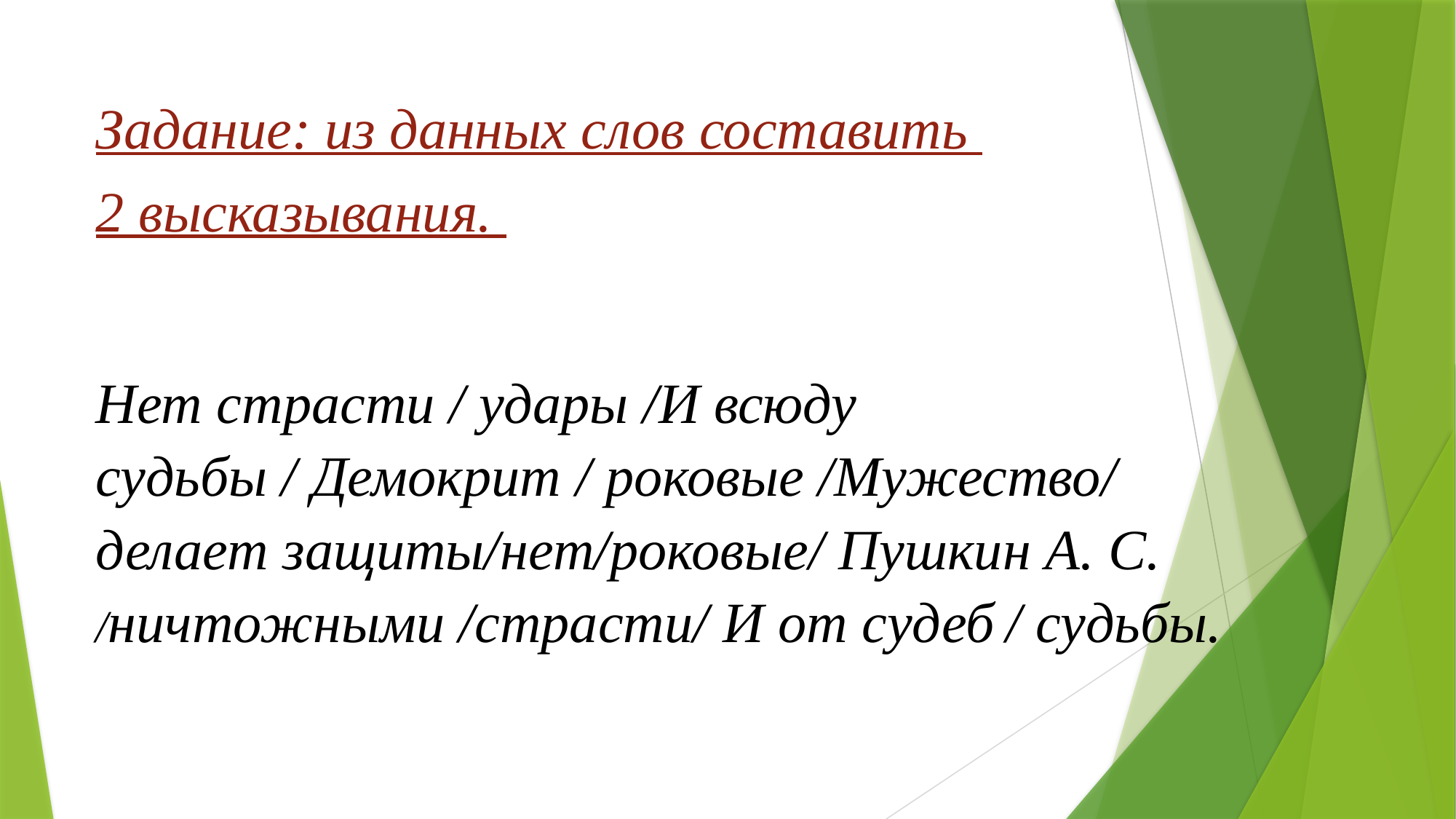

Задание: из данных слов составить
2 высказывания.

Нет страсти / удары /И всюду судьбы / Демокрит / роковые /Мужество/ делает защиты/нет/роковые/ Пушкин А. С. /ничтожными /страсти/ И от судеб / судьбы.